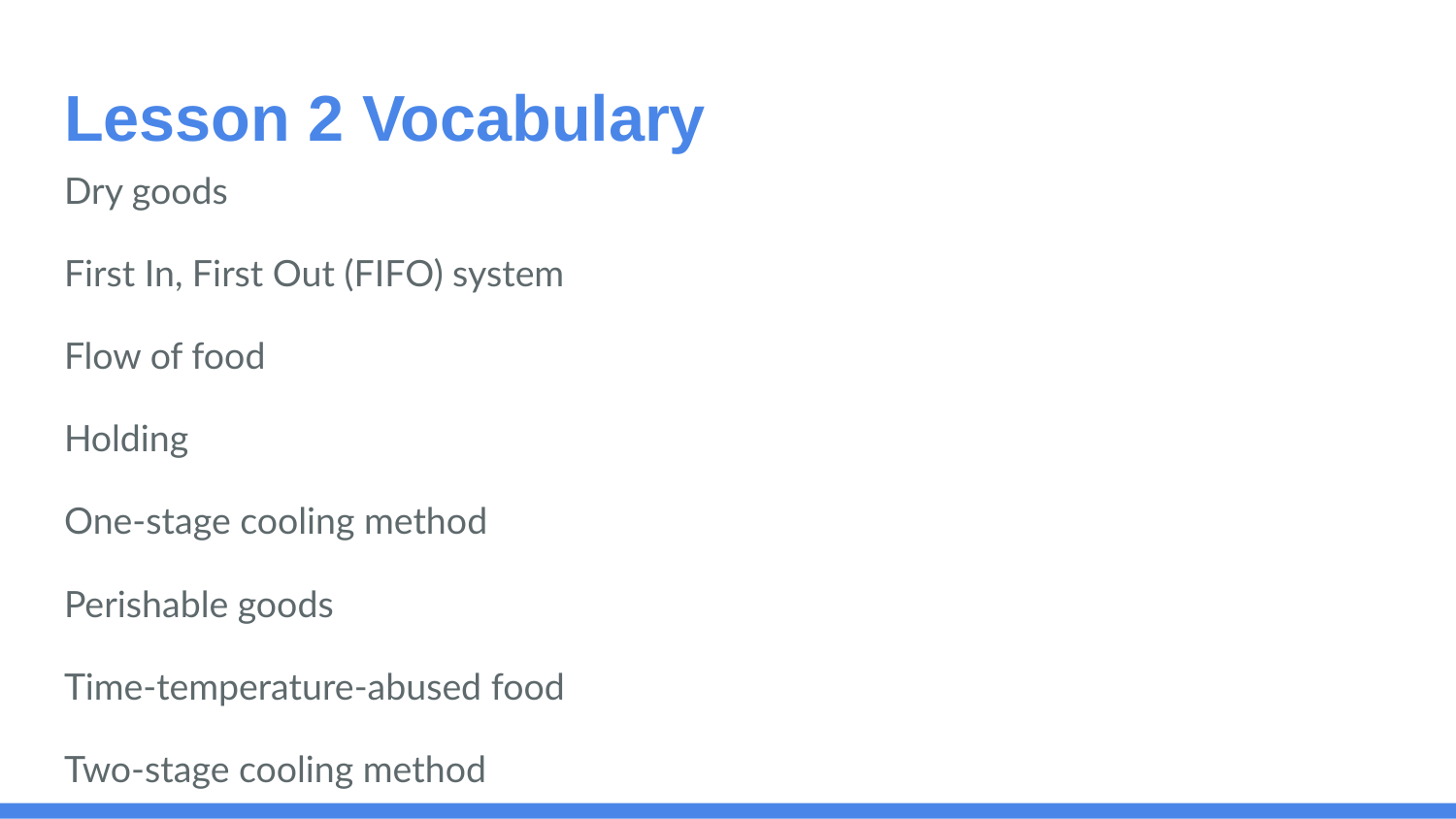

# Lesson 2 Vocabulary
Dry goods
First In, First Out (FIFO) system
Flow of food
Holding
One-stage cooling method
Perishable goods
Time-temperature-abused food
Two-stage cooling method